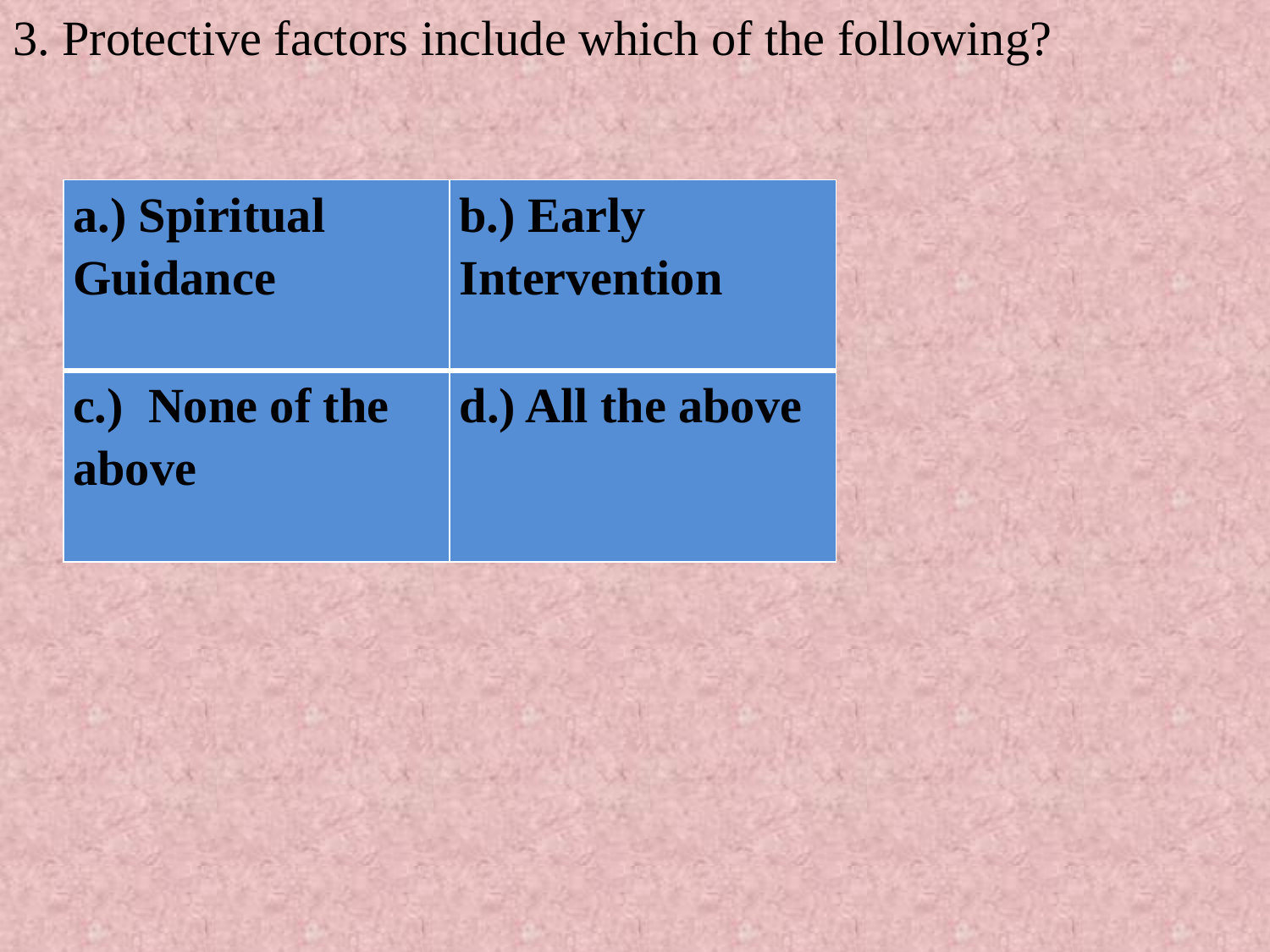

3. Protective factors include which of the following?

| a.) Spiritual Guidance | b.) Early Intervention |
| --- | --- |
| c.) None of the above | d.) All the above |